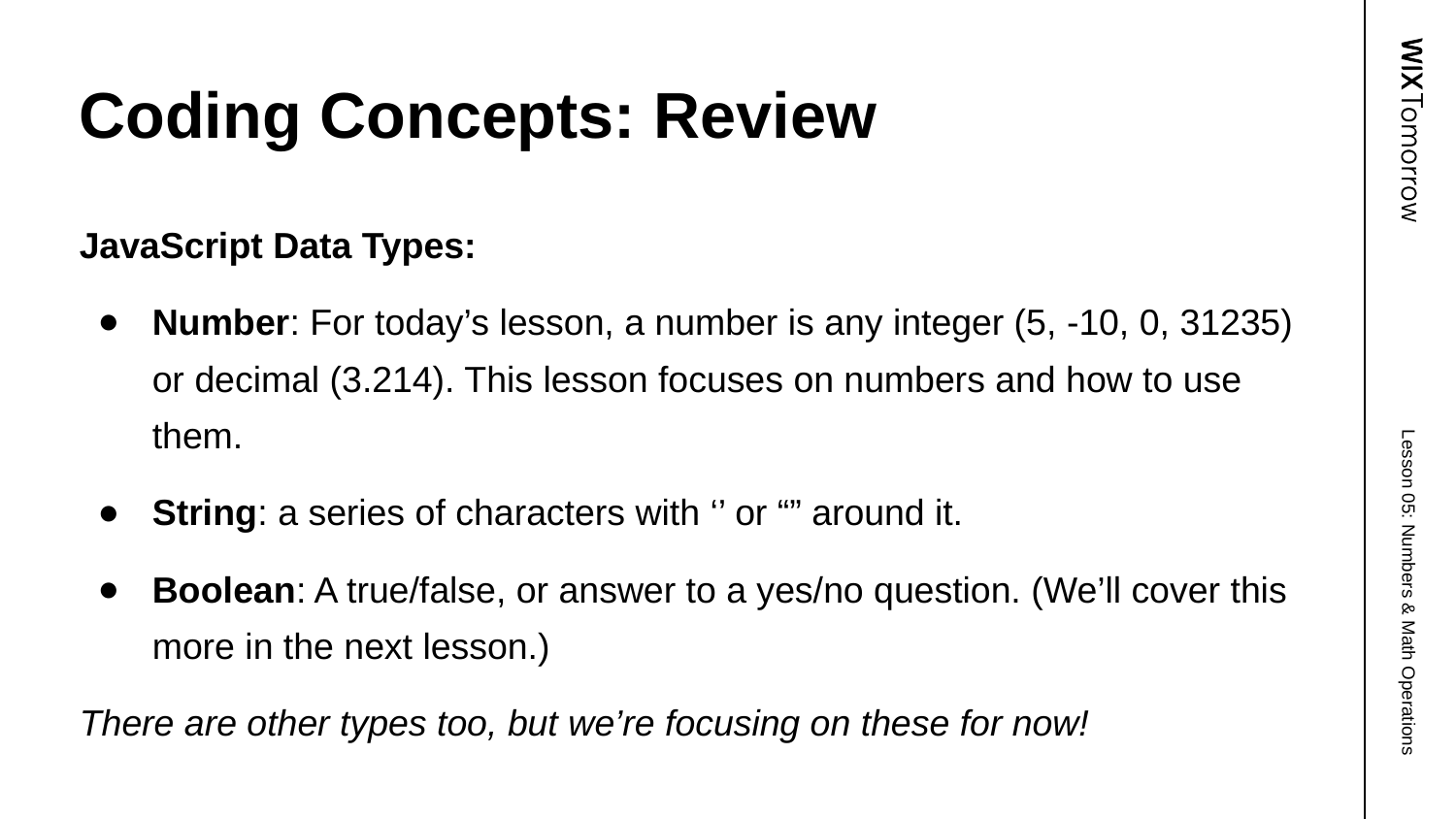

# Coding Concepts: Review
JavaScript Data Types:
Number: For today’s lesson, a number is any integer (5, -10, 0, 31235) or decimal (3.214). This lesson focuses on numbers and how to use them.
String: a series of characters with ‘’ or “” around it.
Boolean: A true/false, or answer to a yes/no question. (We’ll cover this more in the next lesson.)
There are other types too, but we’re focusing on these for now!